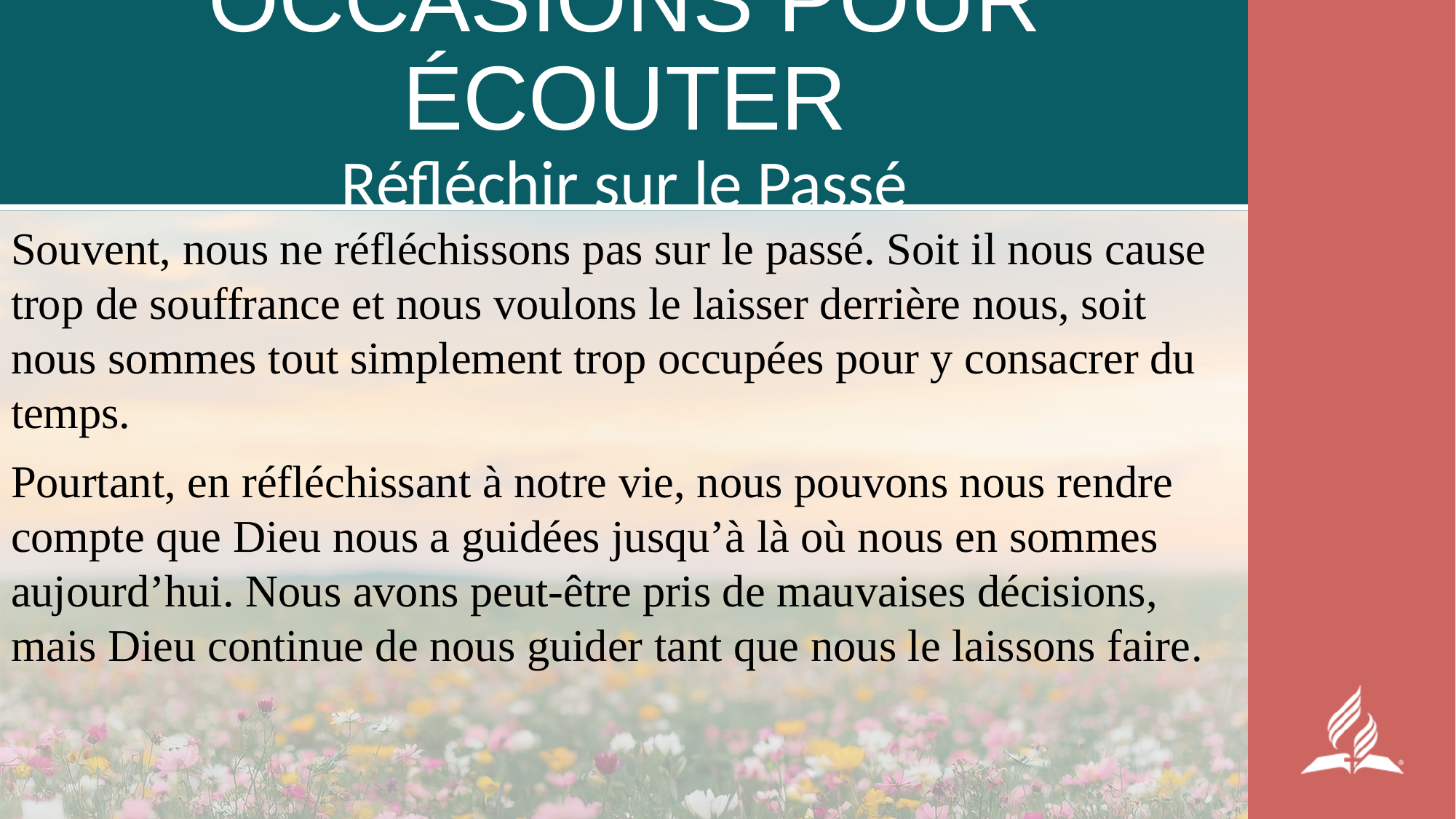

# OCCASIONS POUR ÉCOUTER Réfléchir sur le Passé
Souvent, nous ne réfléchissons pas sur le passé. Soit il nous cause trop de souffrance et nous voulons le laisser derrière nous, soit nous sommes tout simplement trop occupées pour y consacrer du temps.
Pourtant, en réfléchissant à notre vie, nous pouvons nous rendre compte que Dieu nous a guidées jusqu’à là où nous en sommes aujourd’hui. Nous avons peut-être pris de mauvaises décisions, mais Dieu continue de nous guider tant que nous le laissons faire.